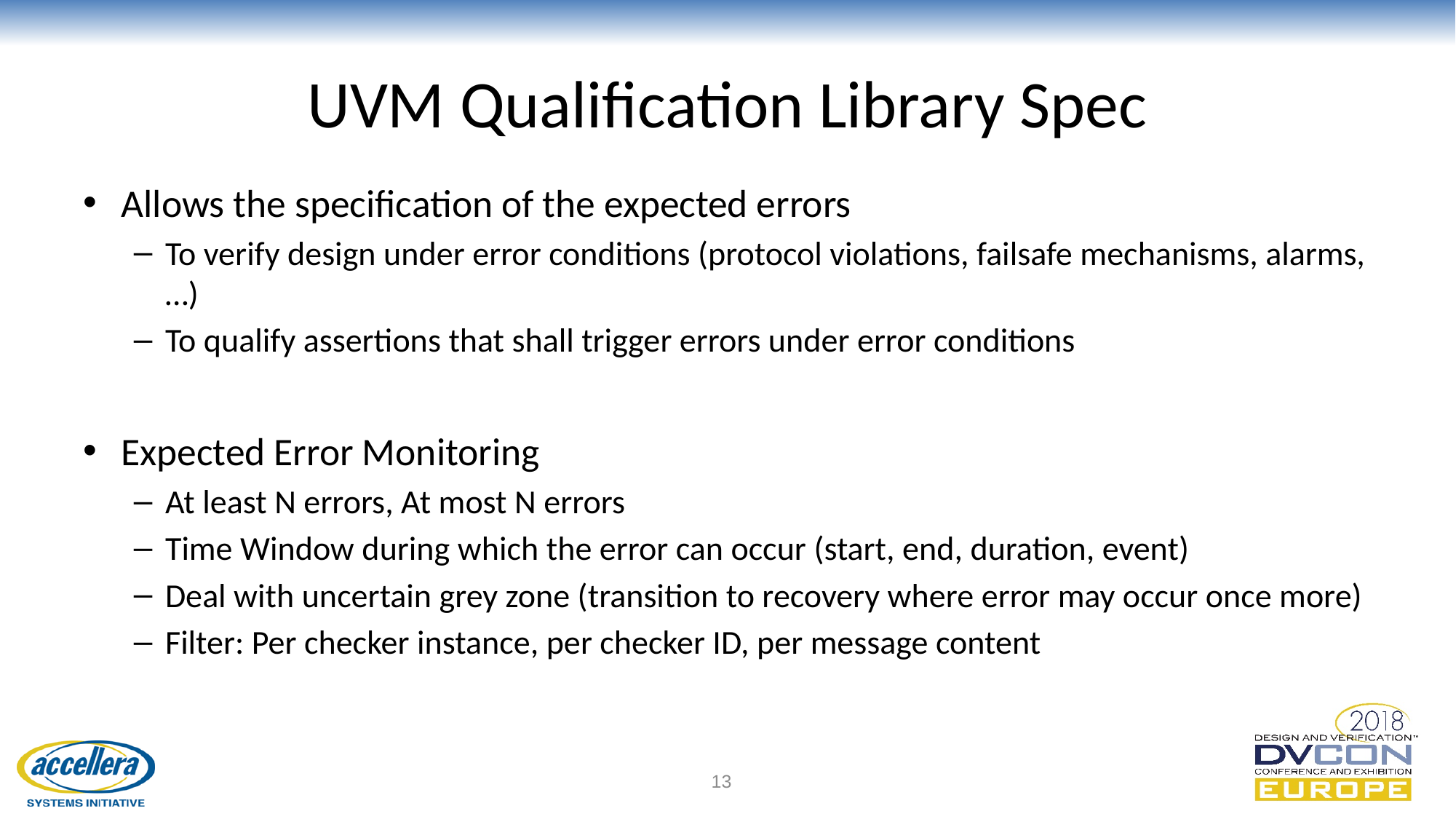

# UVM Qualification Library Spec
Allows the specification of the expected errors
To verify design under error conditions (protocol violations, failsafe mechanisms, alarms, …)
To qualify assertions that shall trigger errors under error conditions

Expected Error Monitoring
At least N errors, At most N errors
Time Window during which the error can occur (start, end, duration, event)
Deal with uncertain grey zone (transition to recovery where error may occur once more)
Filter: Per checker instance, per checker ID, per message content

13